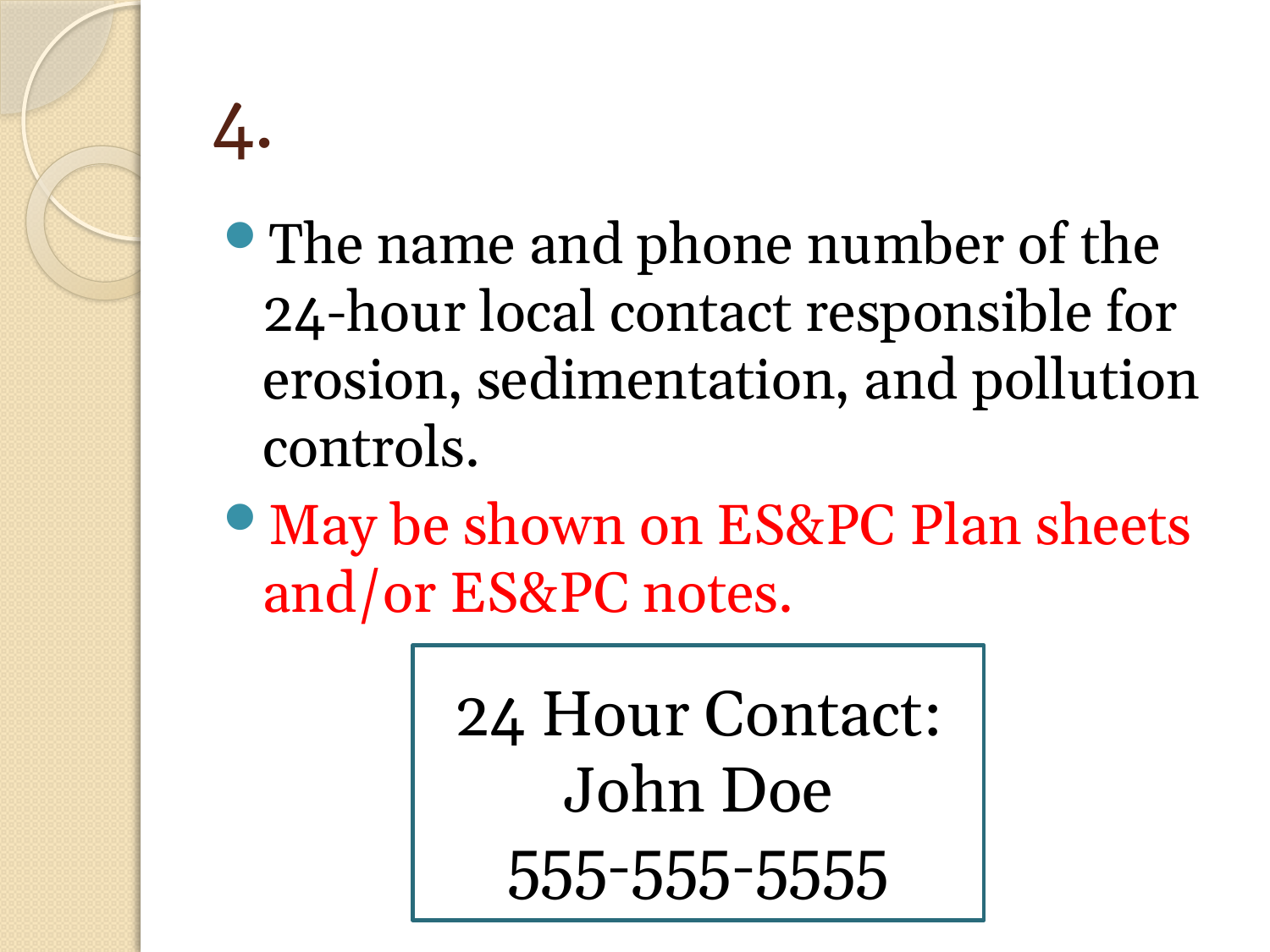

# 4.
The name and phone number of the 24-hour local contact responsible for erosion, sedimentation, and pollution controls.
May be shown on ES&PC Plan sheets and/or ES&PC notes.

24 Hour Contact:
John Doe
555-555-5555